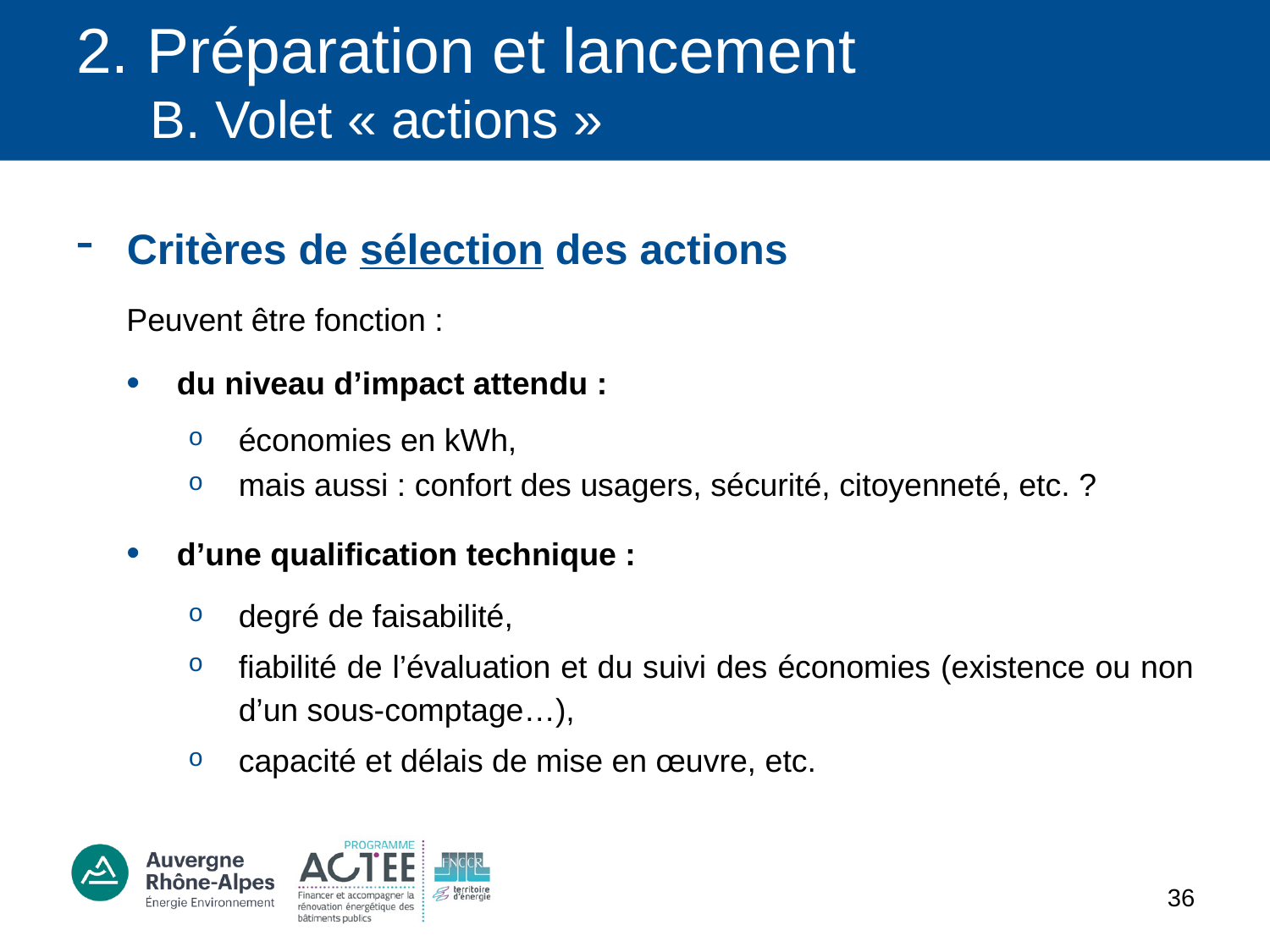

# 2. Préparation et lancement B. Volet « actions »
Critères de sélection des actions

Peuvent être fonction :

du niveau d’impact attendu :

économies en kWh,
mais aussi : confort des usagers, sécurité, citoyenneté, etc. ?

d’une qualification technique :

degré de faisabilité,
fiabilité de l’évaluation et du suivi des économies (existence ou non d’un sous-comptage…),
capacité et délais de mise en œuvre, etc.